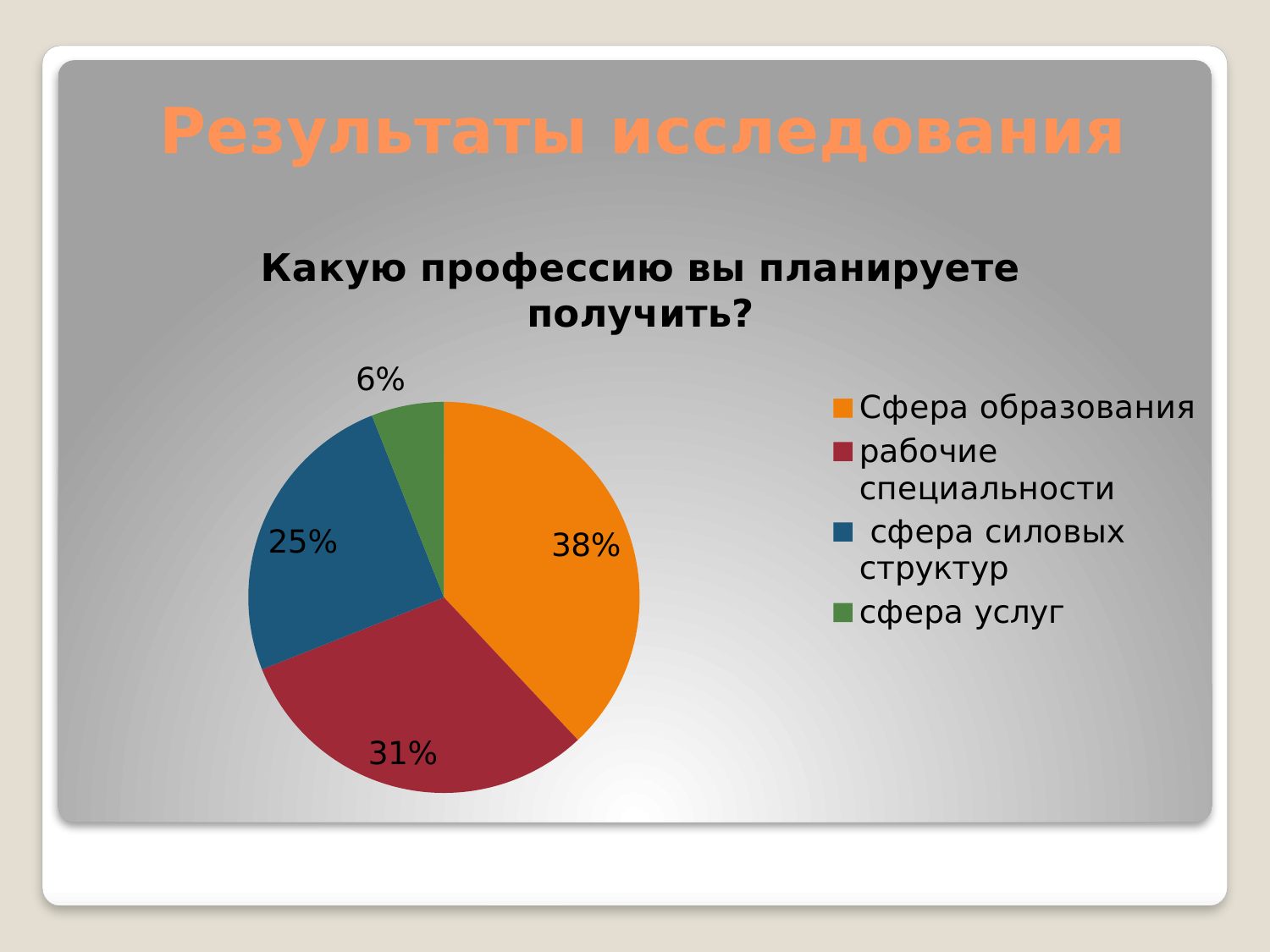

# Результаты исследования

### Chart:

| Category | Какую профессию вы планируете получить? |
|---|---|
| Сфера образования | 0.38 |
| рабочие специальности | 0.31 |
|  сфера силовых структур | 0.25 |
| сфера услуг | 0.06 |